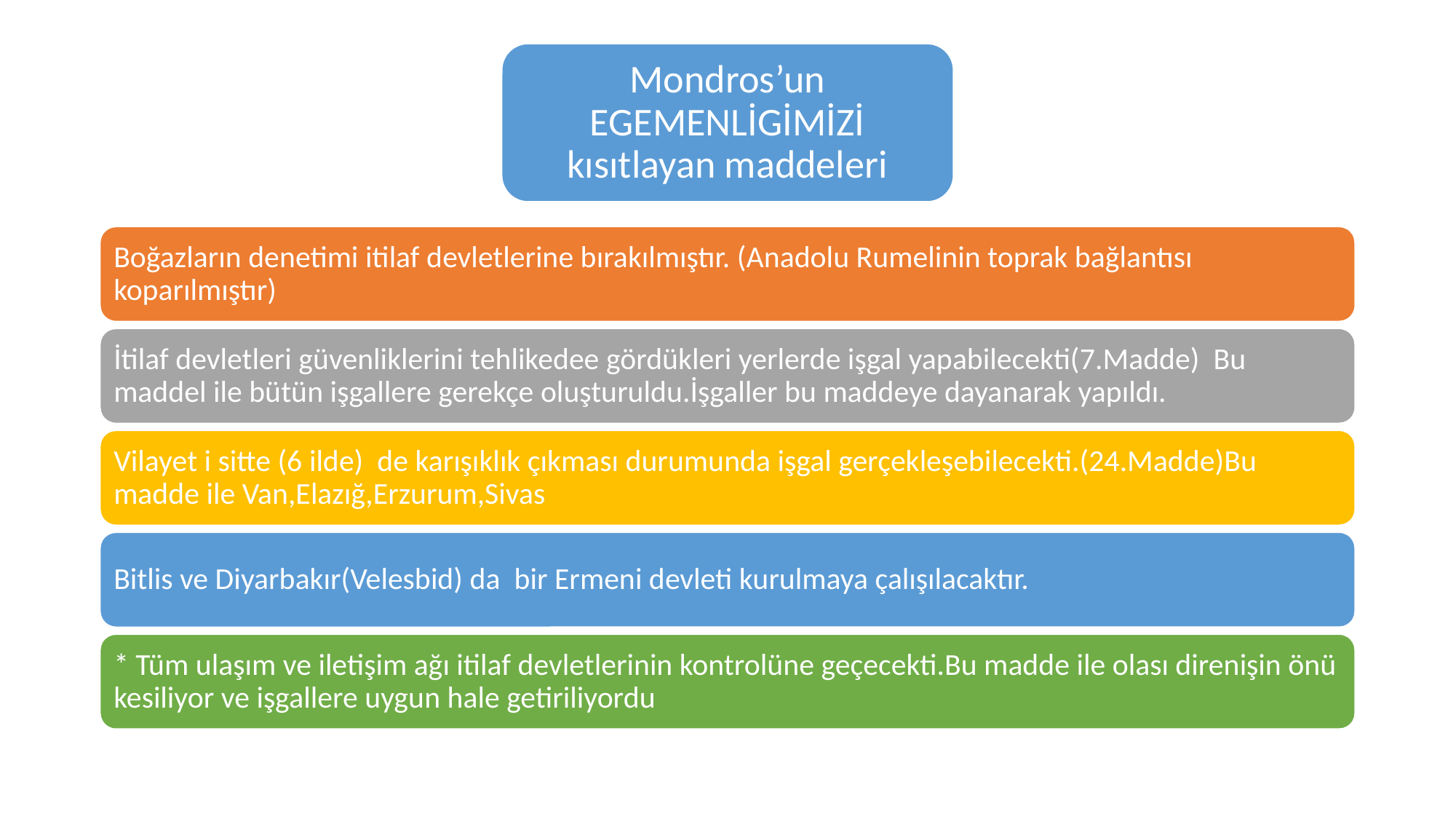

Mondros’un EGEMENLİGİMİZİ kısıtlayan maddeleri
Boğazların denetimi itilaf devletlerine bırakılmıştır. (Anadolu Rumelinin toprak bağlantısı koparılmıştır)
İtilaf devletleri güvenliklerini tehlikedee gördükleri yerlerde işgal yapabilecekti(7.Madde)  Bu maddel ile bütün işgallere gerekçe oluşturuldu.İşgaller bu maddeye dayanarak yapıldı.
Vilayet i sitte (6 ilde)  de karışıklık çıkması durumunda işgal gerçekleşebilecekti.(24.Madde)Bu madde ile Van,Elazığ,Erzurum,Sivas
Bitlis ve Diyarbakır(Velesbid) da  bir Ermeni devleti kurulmaya çalışılacaktır.
* Tüm ulaşım ve iletişim ağı itilaf devletlerinin kontrolüne geçecekti.Bu madde ile olası direnişin önü kesiliyor ve işgallere uygun hale getiriliyordu